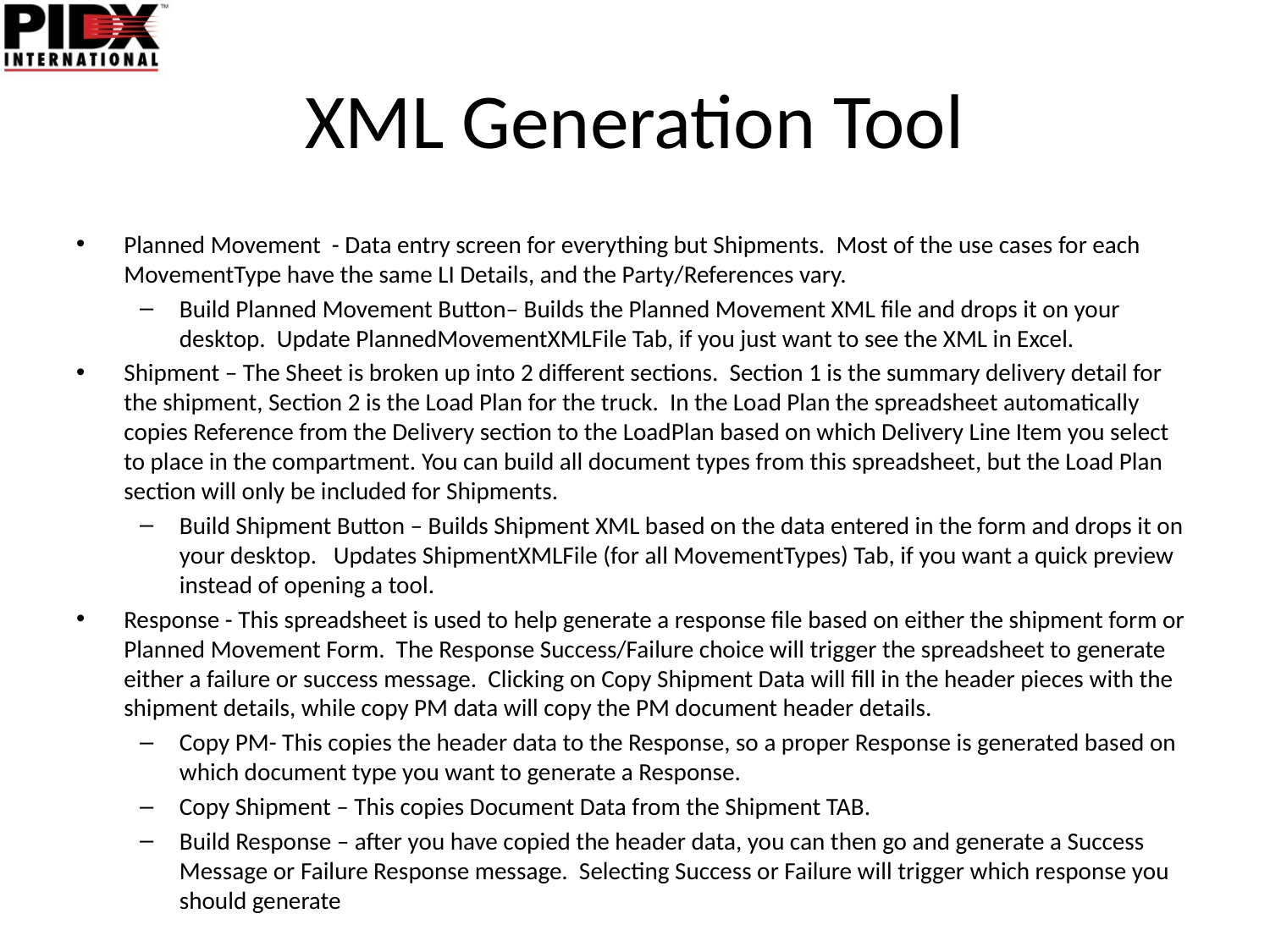

# XML Generation Tool
Planned Movement  - Data entry screen for everything but Shipments.  Most of the use cases for each MovementType have the same LI Details, and the Party/References vary.
Build Planned Movement Button– Builds the Planned Movement XML file and drops it on your desktop.  Update PlannedMovementXMLFile Tab, if you just want to see the XML in Excel.
Shipment – The Sheet is broken up into 2 different sections.  Section 1 is the summary delivery detail for the shipment, Section 2 is the Load Plan for the truck.  In the Load Plan the spreadsheet automatically copies Reference from the Delivery section to the LoadPlan based on which Delivery Line Item you select to place in the compartment. You can build all document types from this spreadsheet, but the Load Plan section will only be included for Shipments.
Build Shipment Button – Builds Shipment XML based on the data entered in the form and drops it on your desktop.   Updates ShipmentXMLFile (for all MovementTypes) Tab, if you want a quick preview instead of opening a tool.
Response - This spreadsheet is used to help generate a response file based on either the shipment form or Planned Movement Form.  The Response Success/Failure choice will trigger the spreadsheet to generate either a failure or success message.  Clicking on Copy Shipment Data will fill in the header pieces with the shipment details, while copy PM data will copy the PM document header details.
Copy PM- This copies the header data to the Response, so a proper Response is generated based on which document type you want to generate a Response.
Copy Shipment – This copies Document Data from the Shipment TAB.
Build Response – after you have copied the header data, you can then go and generate a Success Message or Failure Response message.  Selecting Success or Failure will trigger which response you should generate